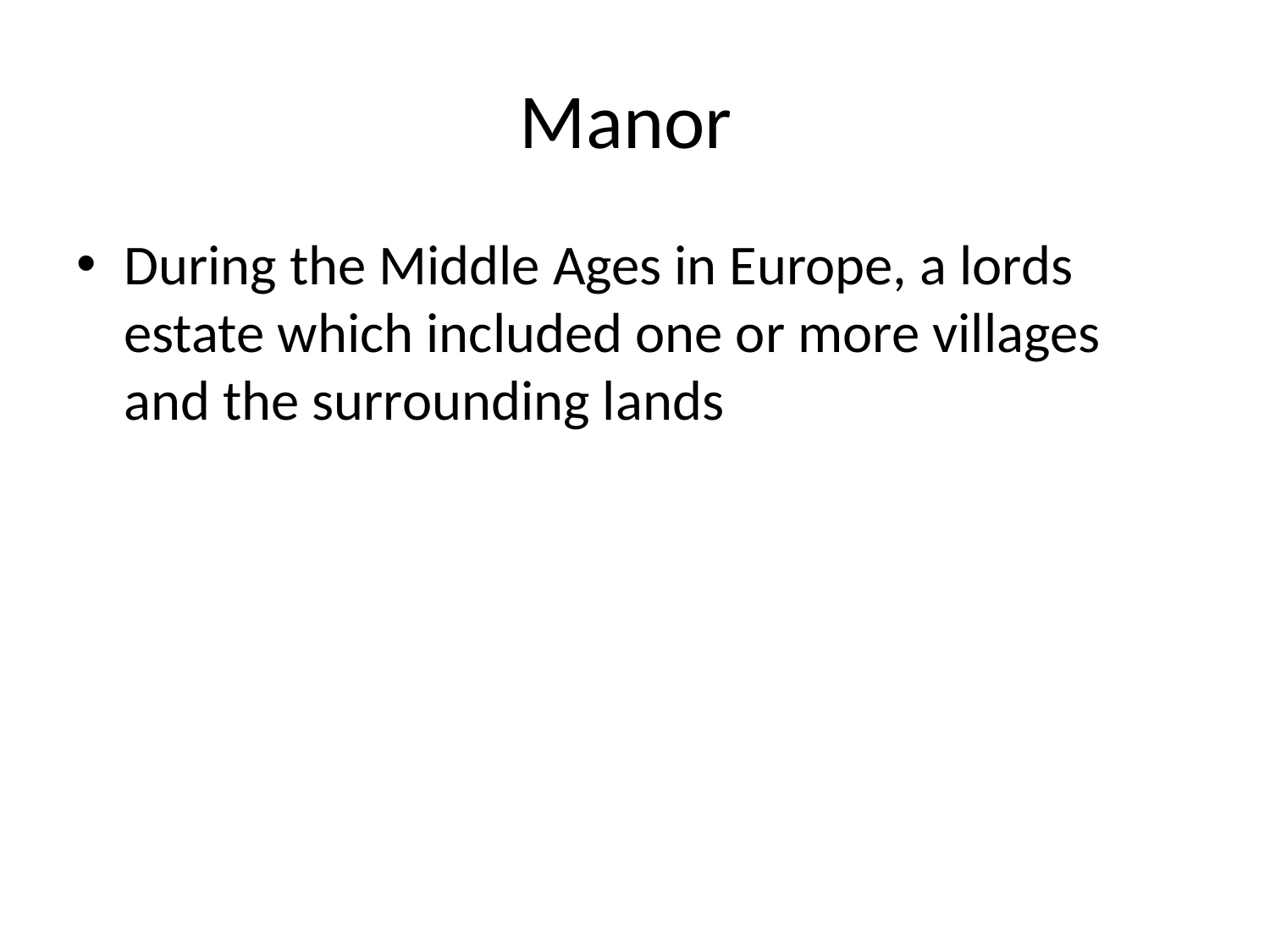

# Manor
During the Middle Ages in Europe, a lords estate which included one or more villages and the surrounding lands